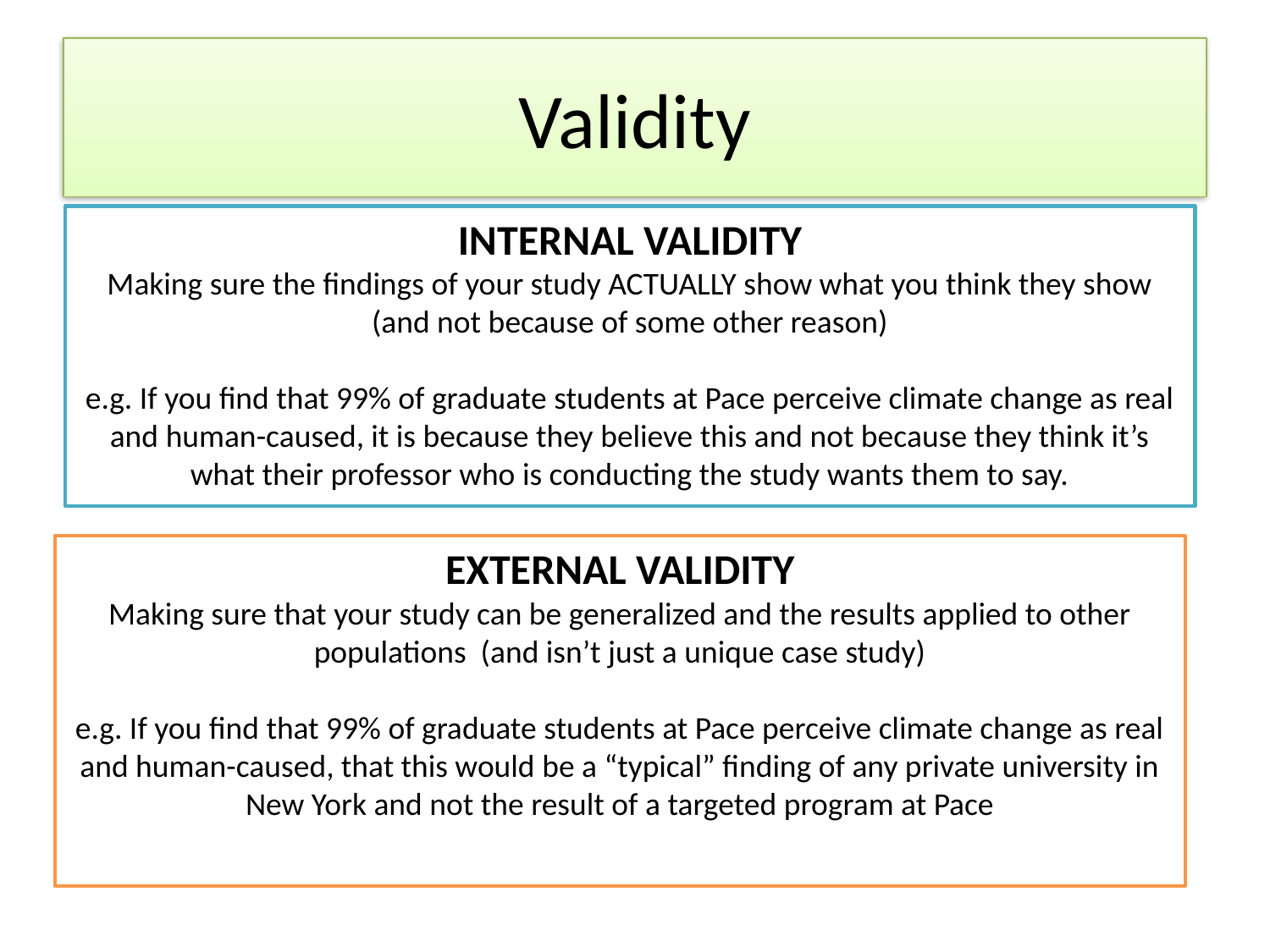

# Validity
INTERNAL VALIDITY
Making sure the findings of your study ACTUALLY show what you think they show (and not because of some other reason)

e.g. If you find that 99% of graduate students at Pace perceive climate change as real and human-caused, it is because they believe this and not because they think it’s what their professor who is conducting the study wants them to say.
EXTERNAL VALIDITY
Making sure that your study can be generalized and the results applied to other populations  (and isn’t just a unique case study)

e.g. If you find that 99% of graduate students at Pace perceive climate change as real and human-caused, that this would be a “typical” finding of any private university in New York and not the result of a targeted program at Pace